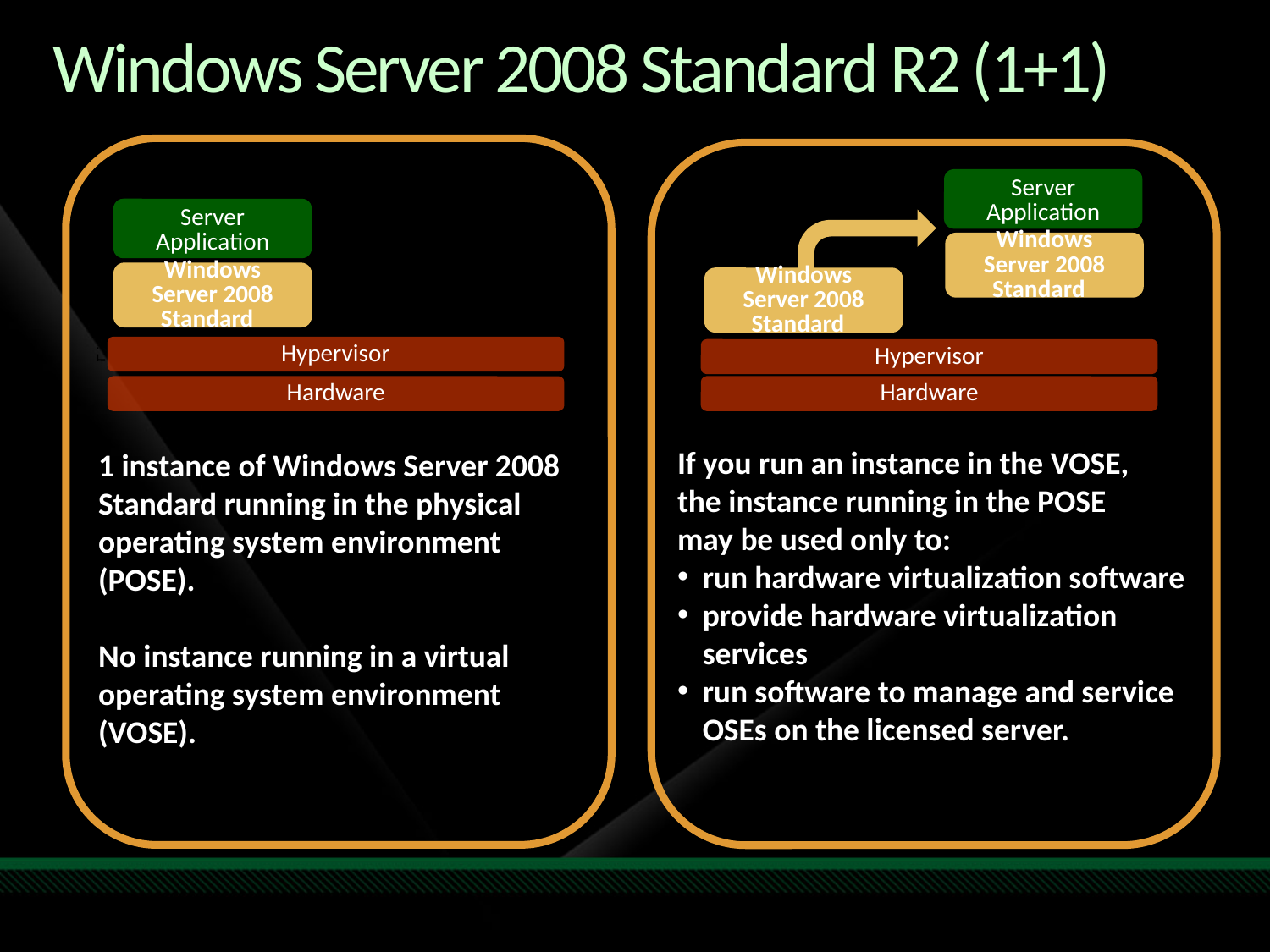

# Windows Server 2008 Standard R2 (1+1)

Server Application
Server Application

Windows Server 2008 Standard
Windows Server 2008 Standard
Windows Server 2008 Standard
Hypervisor
Hypervisor
Hardware
Hardware
If you run an instance in the VOSE,
the instance running in the POSE
may be used only to:
run hardware virtualization software
provide hardware virtualization services
run software to manage and service OSEs on the licensed server.
1 instance of Windows Server 2008 Standard running in the physical operating system environment (POSE).

No instance running in a virtual operating system environment (VOSE).